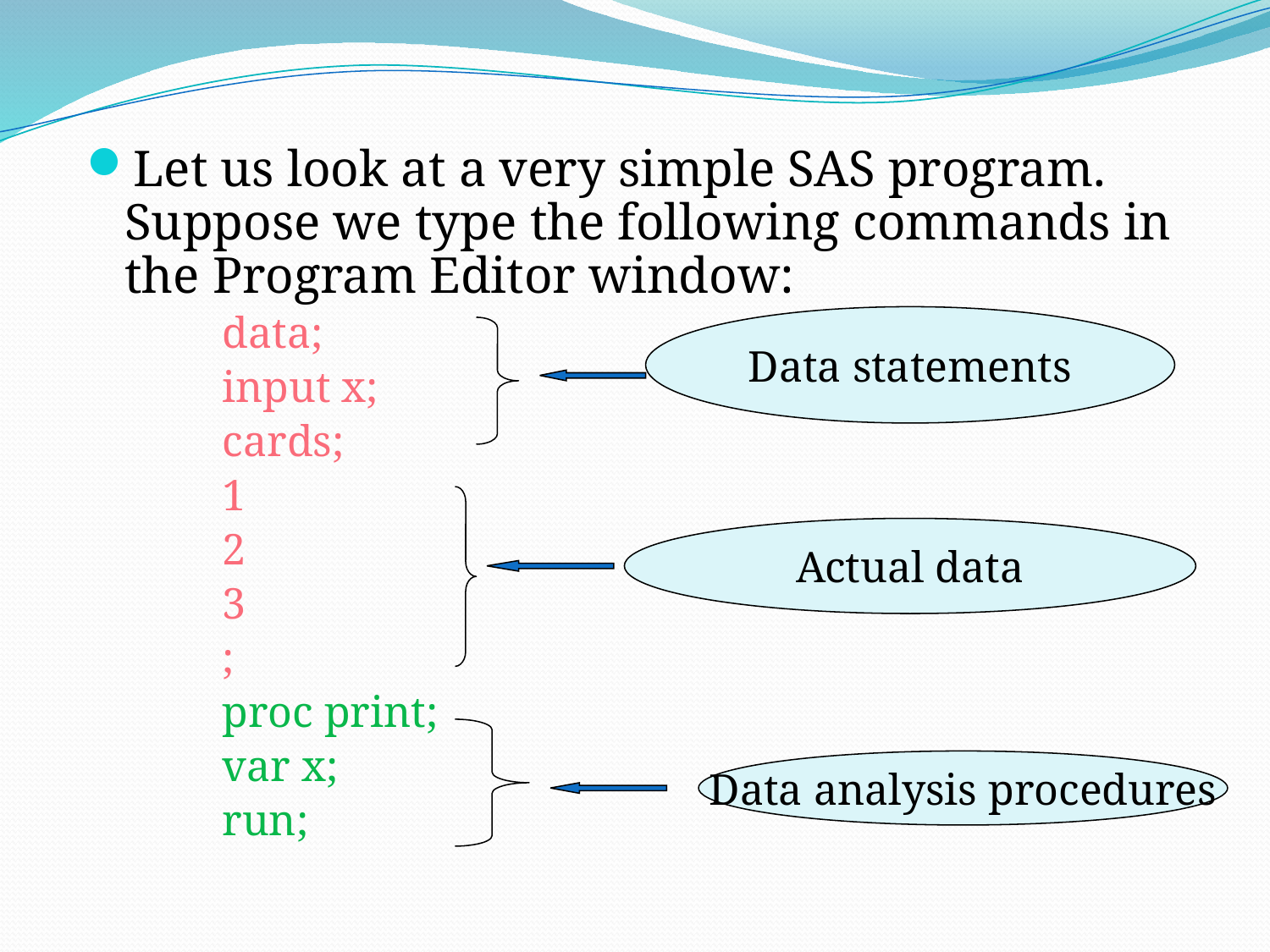

Let us look at a very simple SAS program. Suppose we type the following commands in the Program Editor window:
data;
input x;
cards;
1
2
3
;
proc print;
var x;
run;
Data statements

Actual data

Data analysis procedures